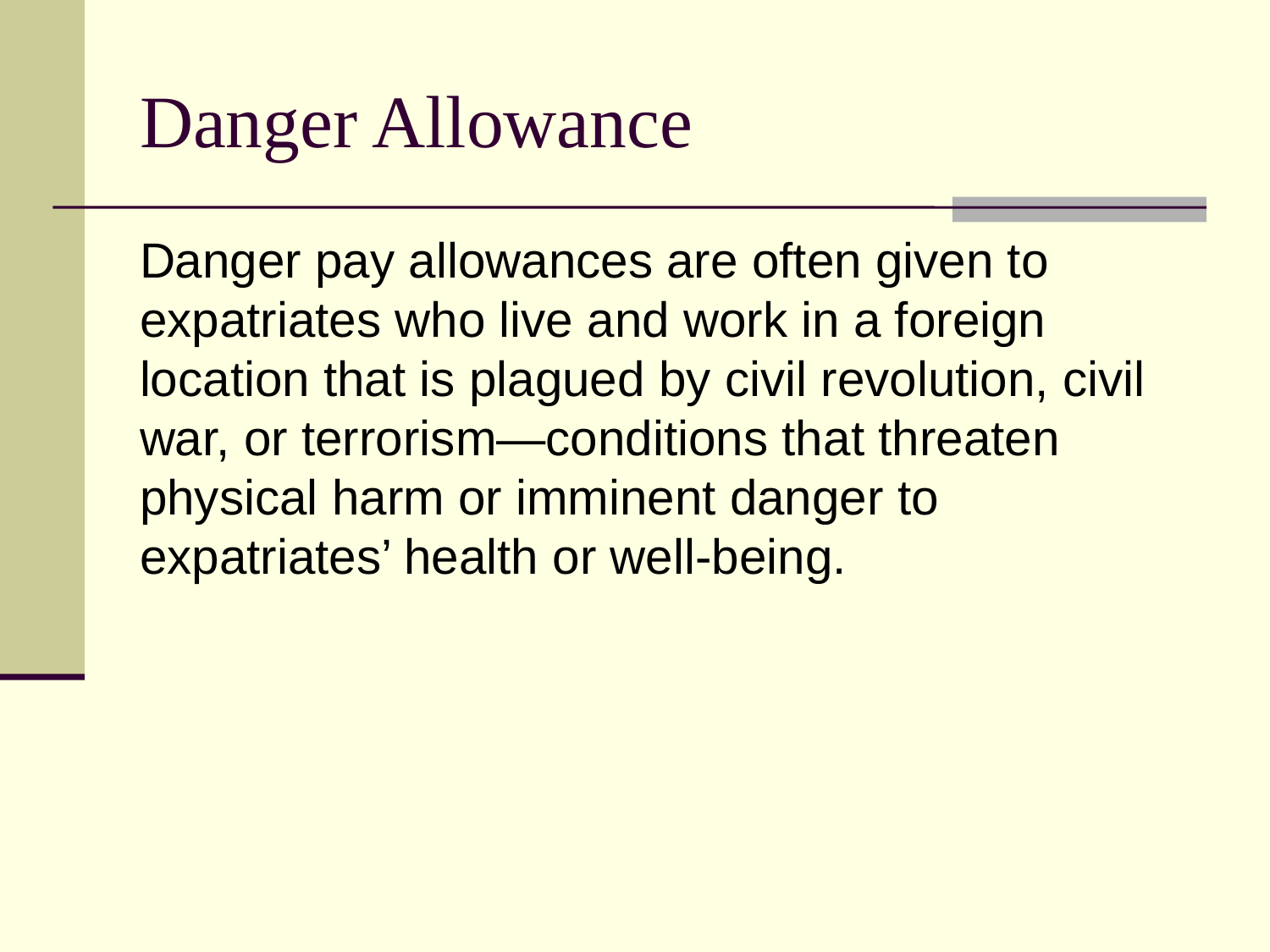

# Danger Allowance
Danger pay allowances are often given to expatriates who live and work in a foreign location that is plagued by civil revolution, civil war, or terrorism—conditions that threaten physical harm or imminent danger to expatriates’ health or well-being.